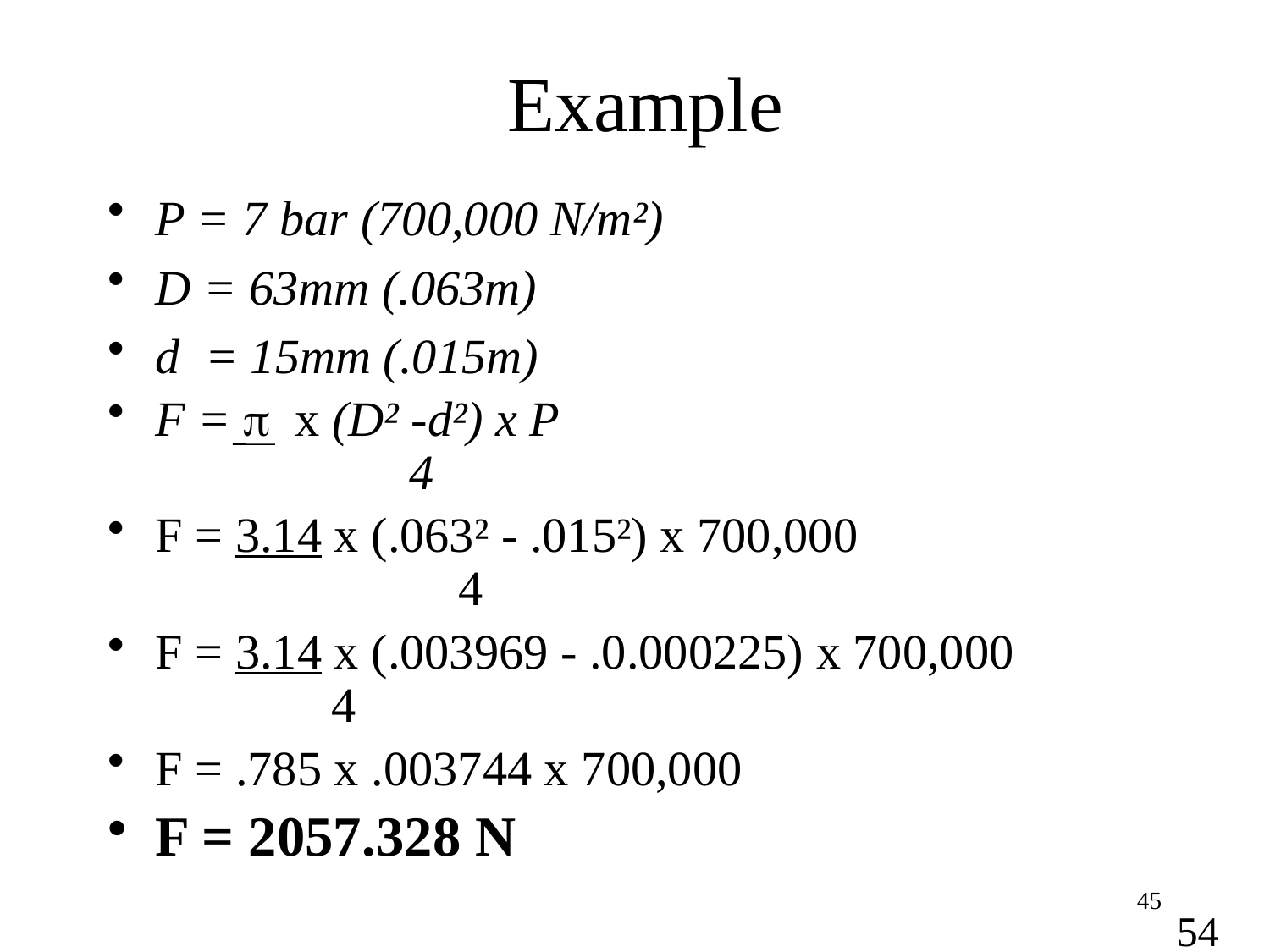

# Example
P = 7 bar (700,000 N/m²)
D = 63mm (.063m)
d  = 15mm (.015m)
F = π  x (D² -d²) x P						4
F = 3.14 x (.063² - .015²) x 700,000				    4
F = 3.14 x (.003969 - .0.000225) x 700,000		    4
F = .785 x .003744 x 700,000
F = 2057.328 N

45
54